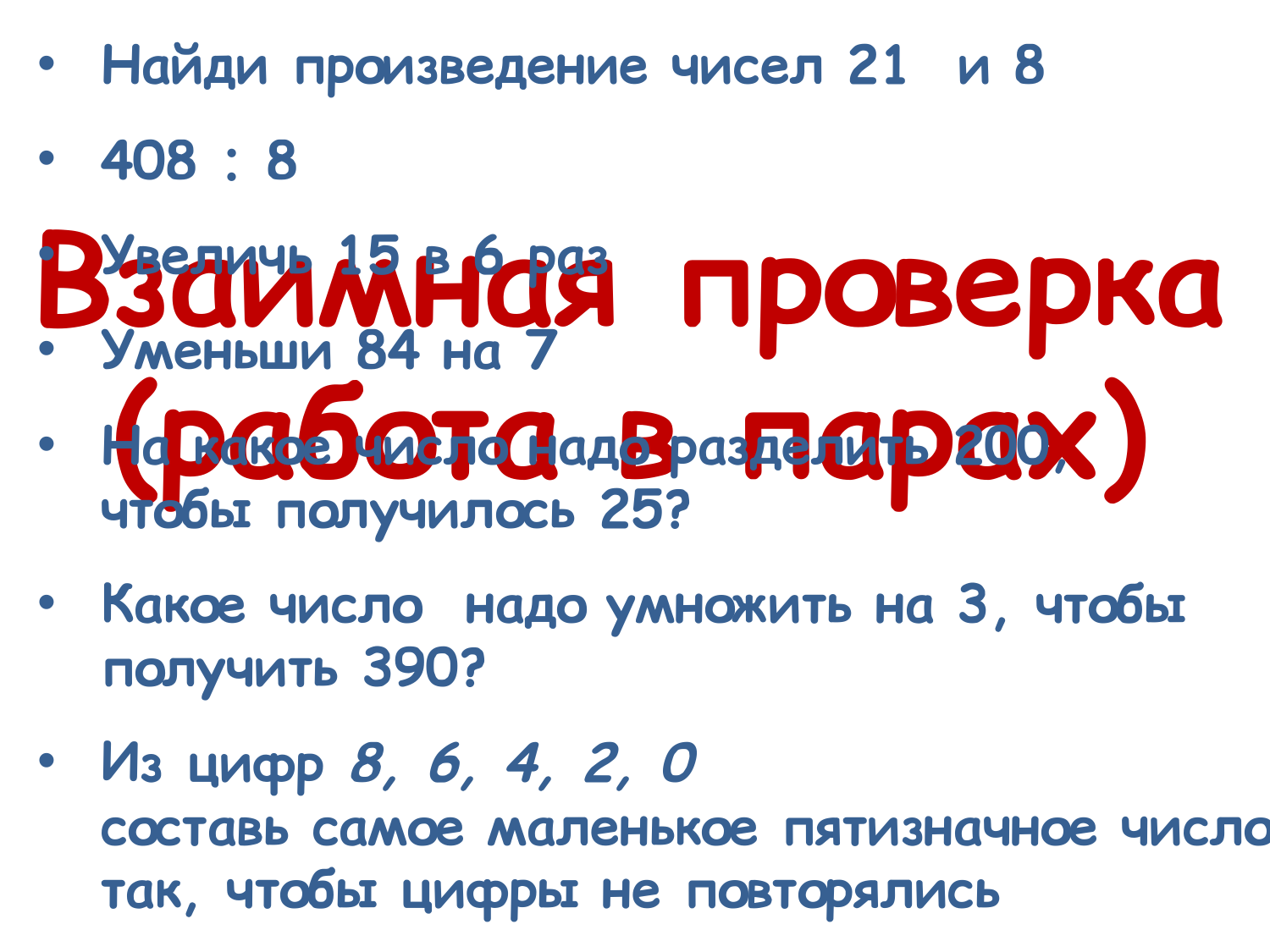

Найди произведение чисел 21  и 8
408 : 8
Увеличь 15 в 6 раз
Уменьши 84 на 7
На какое число надо разделить 200,
чтобы получилось 25?
Какое число  надо умножить на 3, чтобы получить 390?
Из цифр 8, 6, 4, 2, 0
составь самое маленькое пятизначное число так, чтобы цифры не повторялись

# Взаимная проверка (работа в парах)